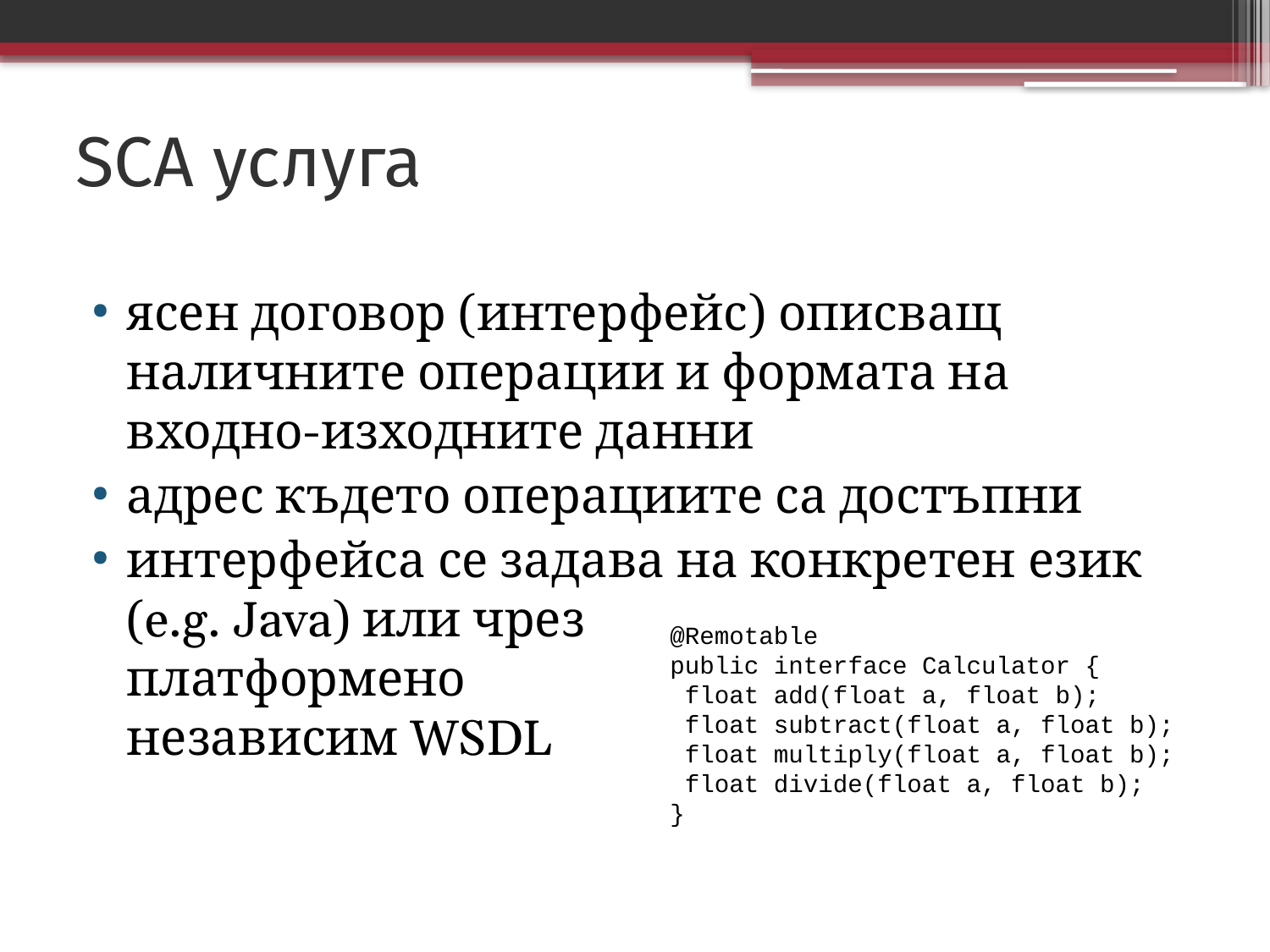

# SCA услуга
ясен договор (интерфейс) описващ наличните операции и формата на входно-изходните данни
адрес където операциите са достъпни
интерфейса се задава на конкретен език
(e.g. Java) или чрез
платформено
независим WSDL
@Remotable
public interface Calculator {
 float add(float a, float b);
 float subtract(float a, float b);
 float multiply(float a, float b);
 float divide(float a, float b);
}